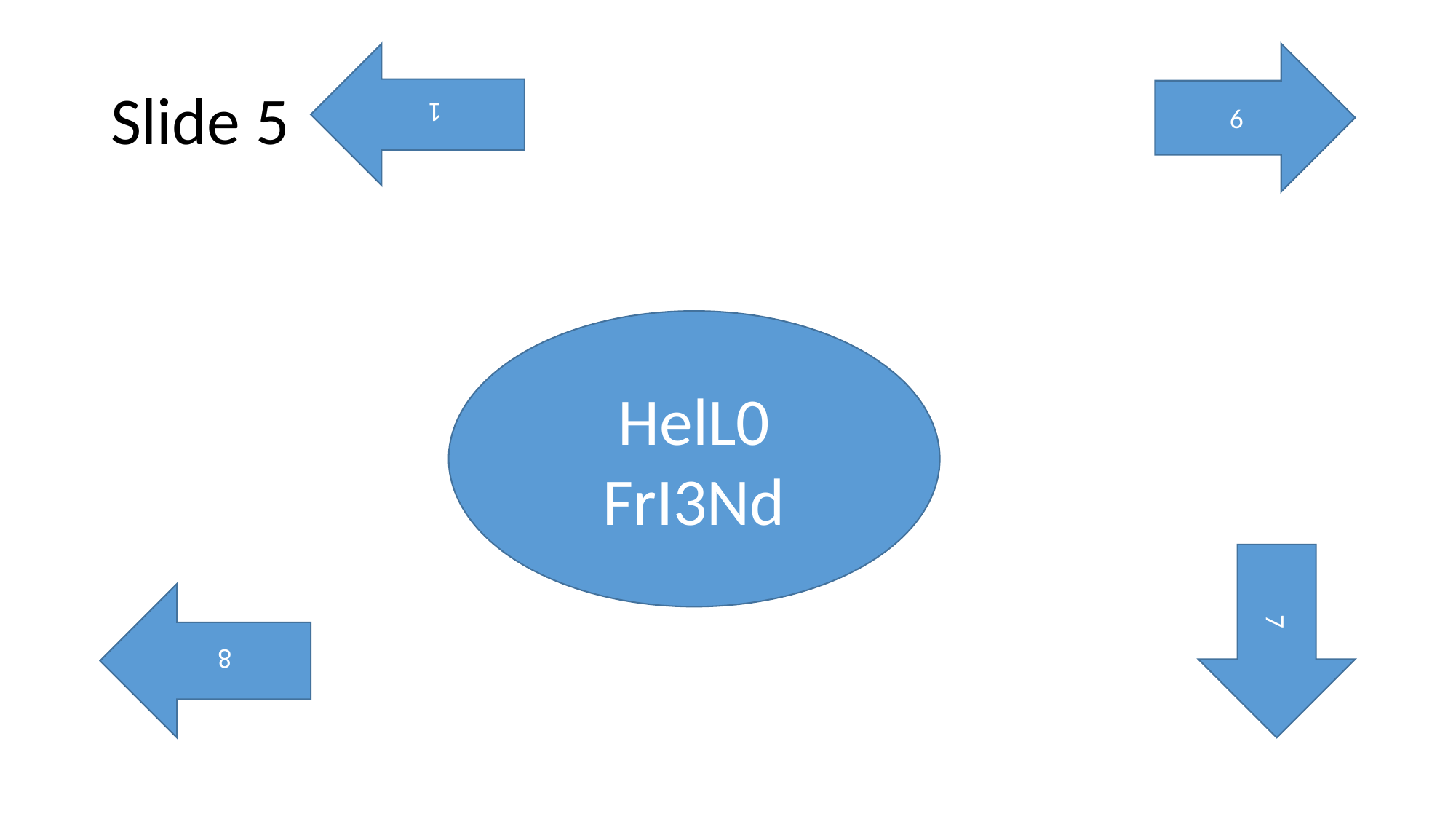

1
# Slide 5
6

HelL0 FrI3Nd
7
8